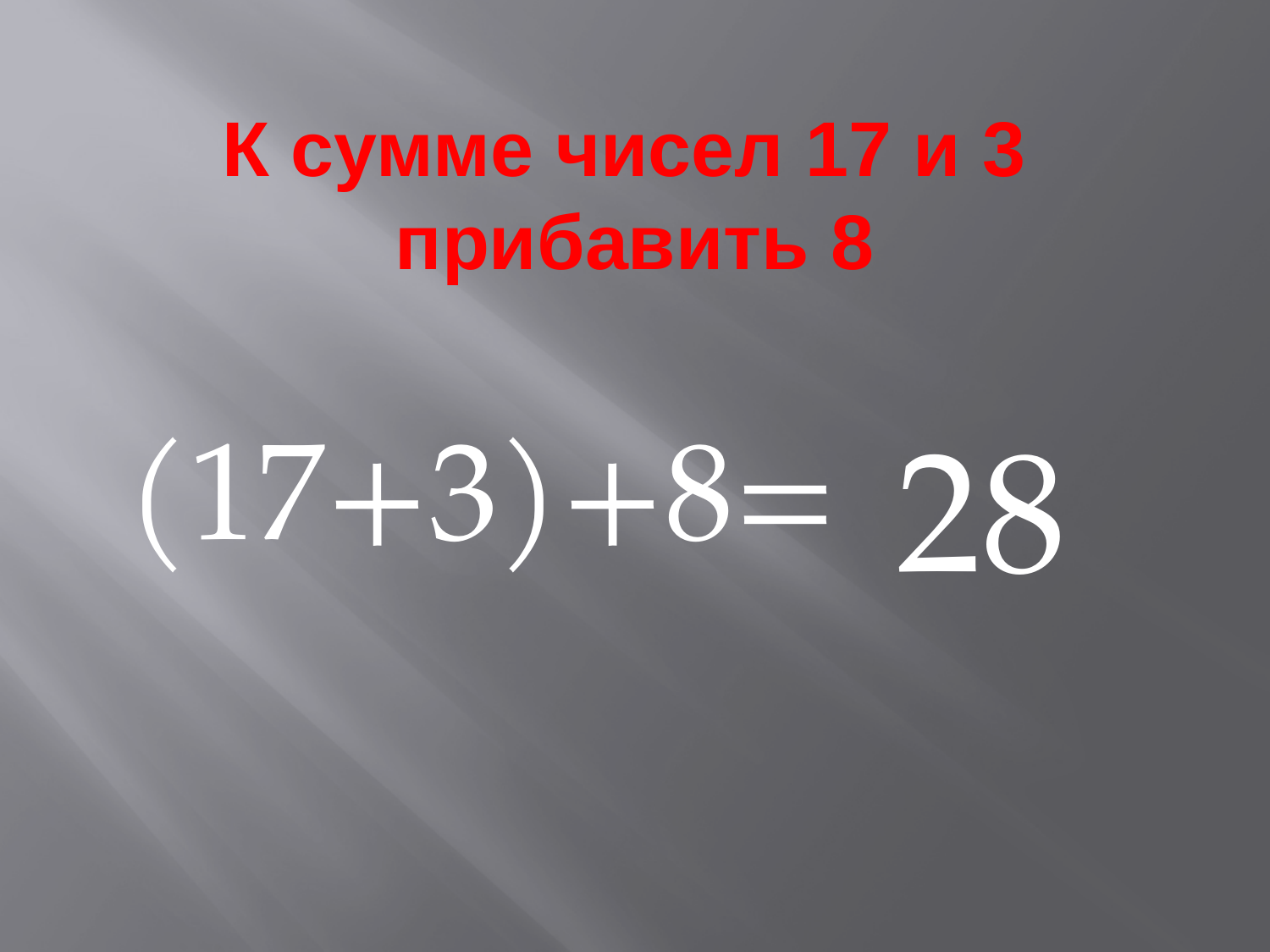

# К сумме чисел 17 и 3 прибавить 8
 (17+3)+8=
28